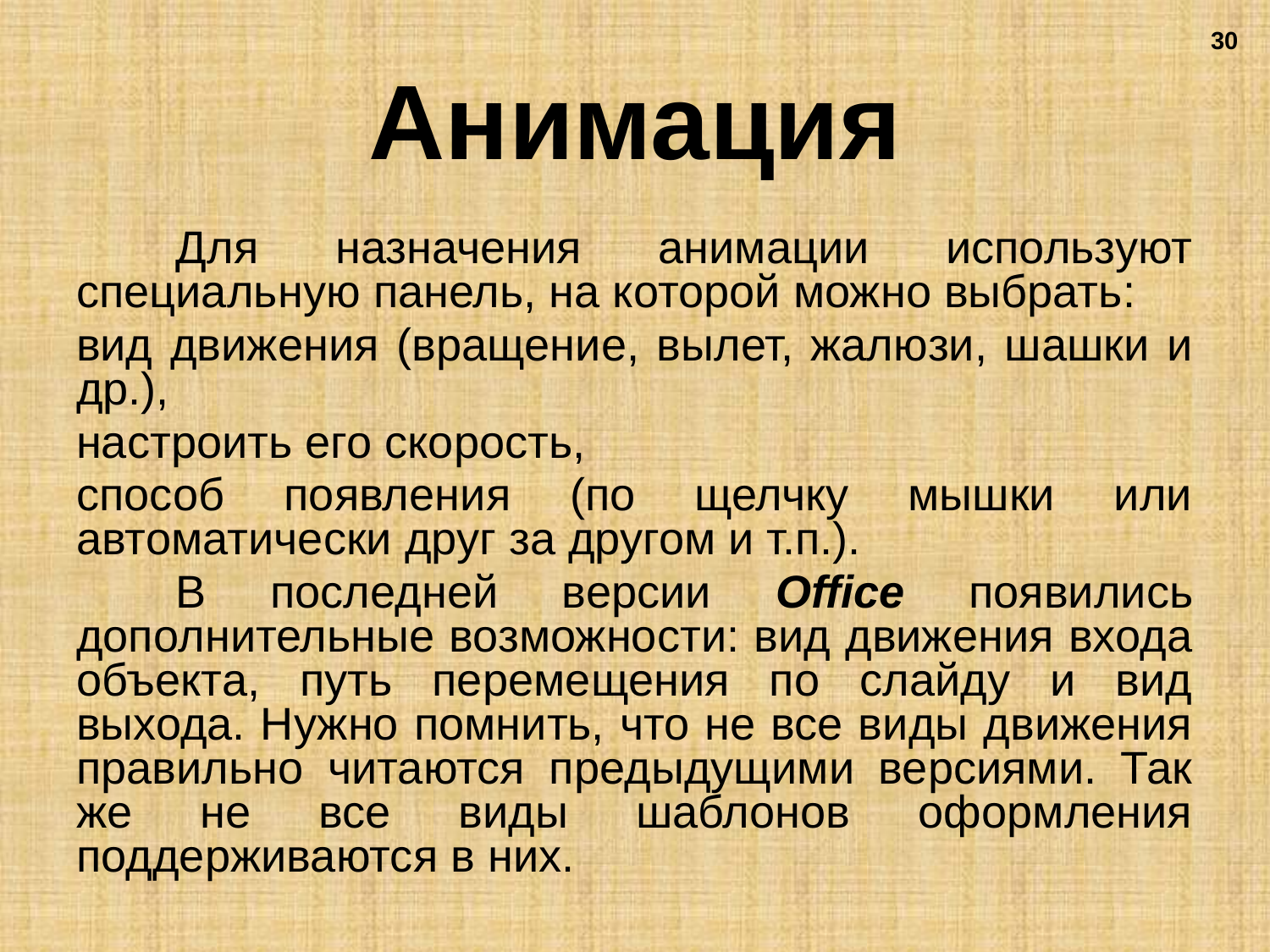

30
# Анимация
Для назначения анимации используют специальную панель, на которой можно выбрать:
вид движения (вращение, вылет, жалюзи, шашки и др.),
настроить его скорость,
способ появления (по щелчку мышки или автоматически друг за другом и т.п.).
В последней версии Office появились дополнительные возможности: вид движения входа объекта, путь перемещения по слайду и вид выхода. Нужно помнить, что не все виды движения правильно читаются предыдущими версиями. Так же не все виды шаблонов оформления поддерживаются в них.